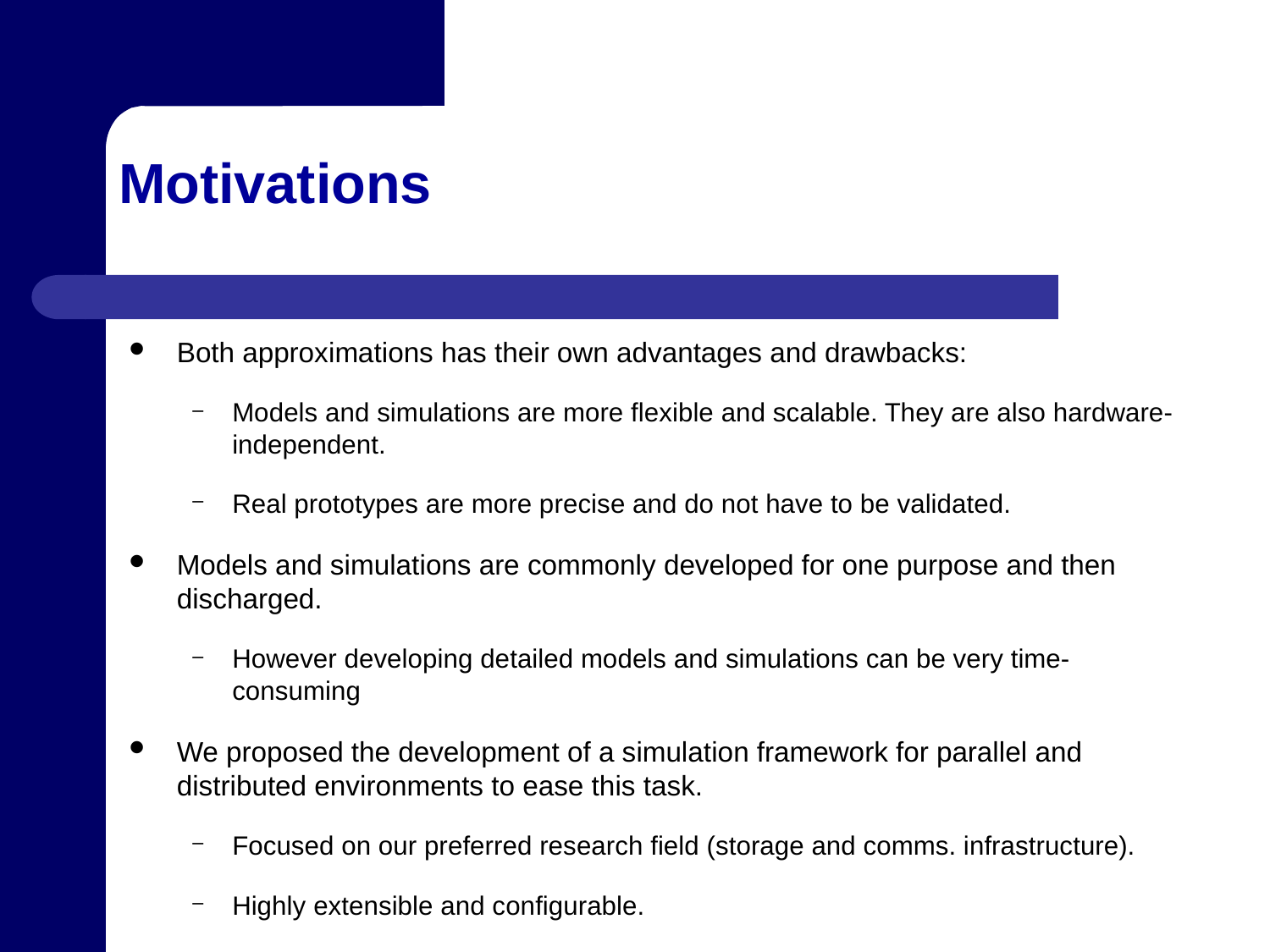

# Motivations
Both approximations has their own advantages and drawbacks:
Models and simulations are more flexible and scalable. They are also hardware-independent.
Real prototypes are more precise and do not have to be validated.
Models and simulations are commonly developed for one purpose and then discharged.
However developing detailed models and simulations can be very time-consuming
We proposed the development of a simulation framework for parallel and distributed environments to ease this task.
Focused on our preferred research field (storage and comms. infrastructure).
Highly extensible and configurable.